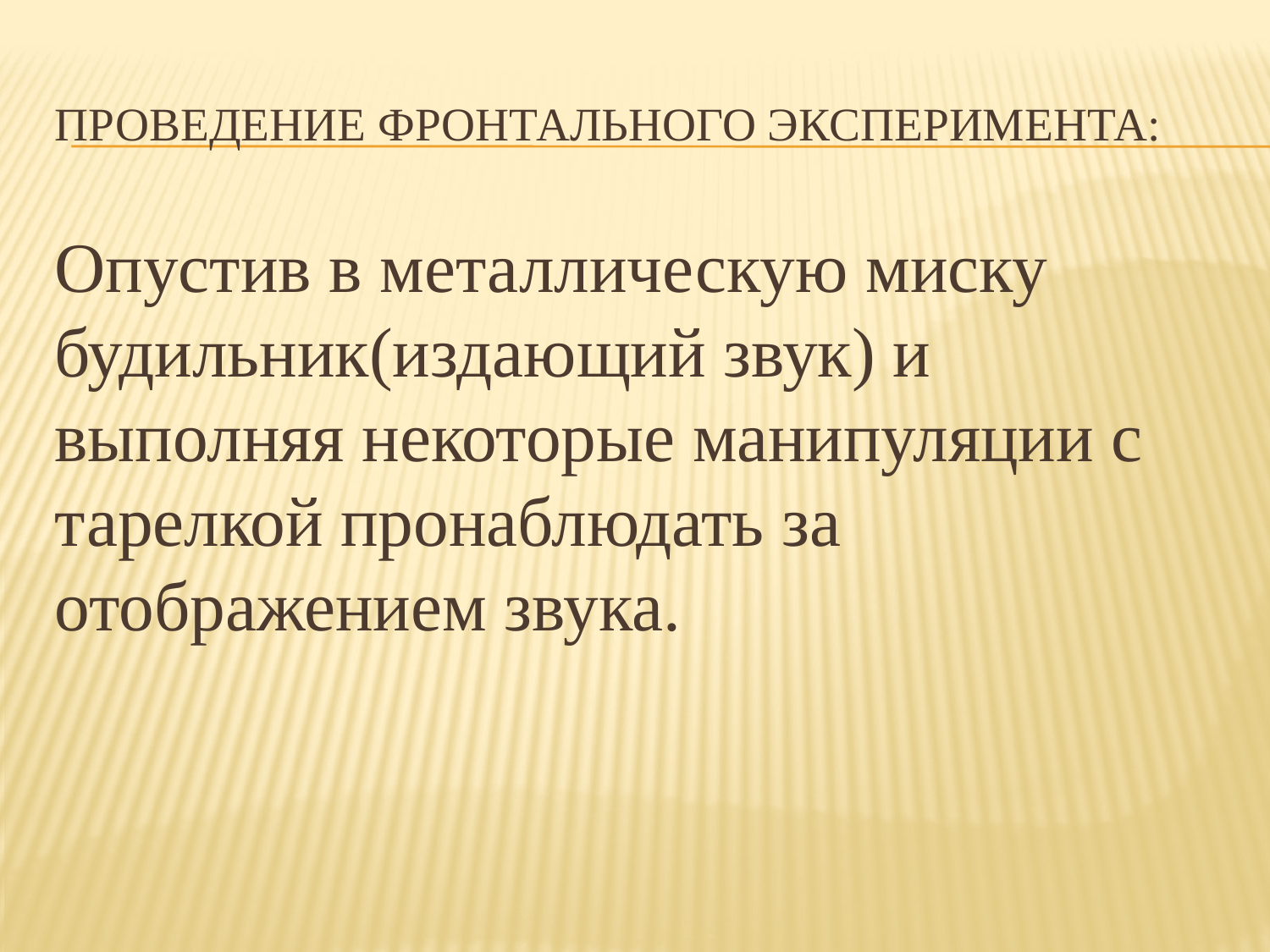

# Проведение фронтального эксперимента:
Опустив в металлическую миску будильник(издающий звук) и выполняя некоторые манипуляции с тарелкой пронаблюдать за отображением звука.